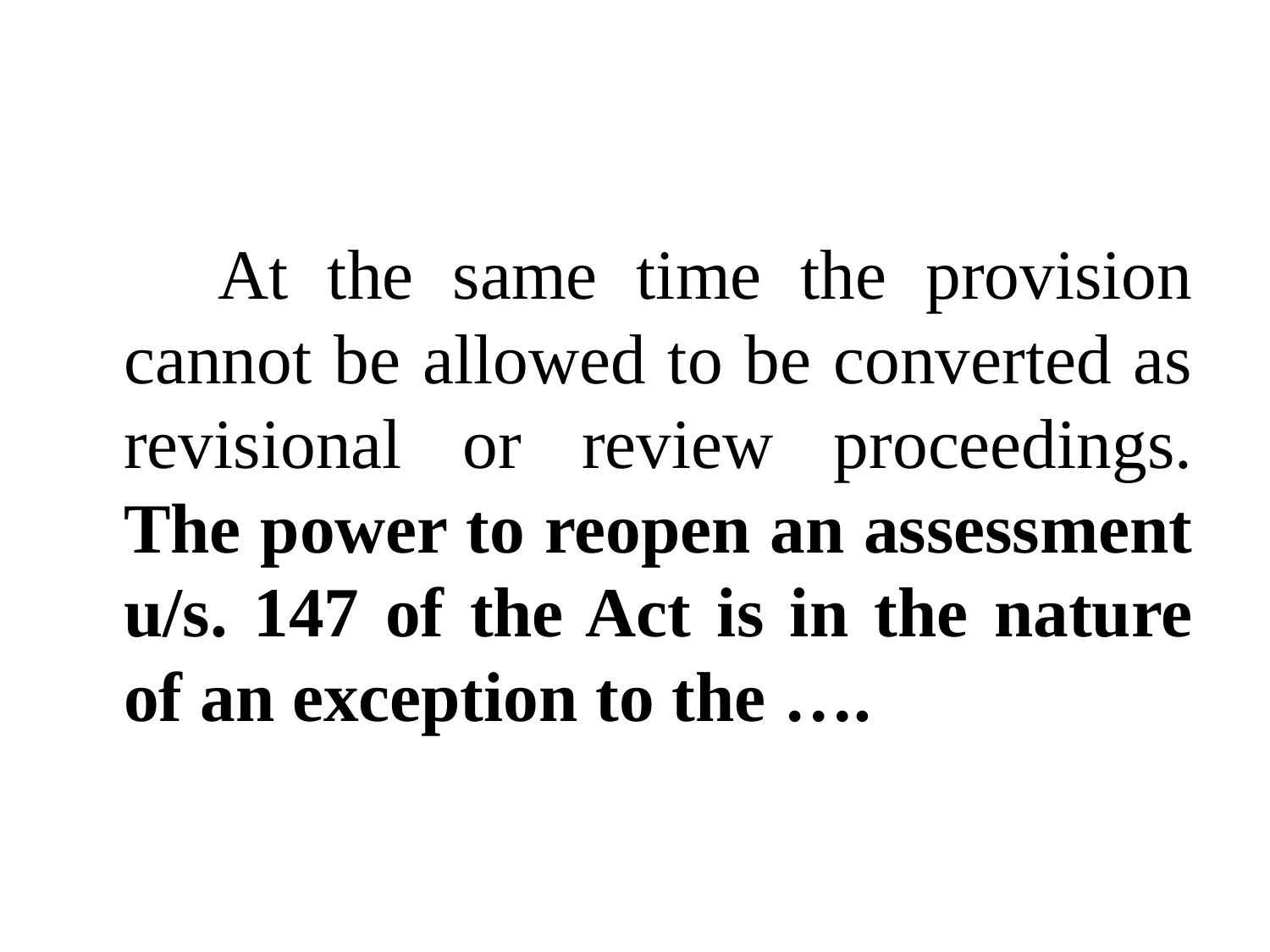

#
    At the same time the provision cannot be allowed to be converted as revisional or review proceedings. The power to reopen an assessment u/s. 147 of the Act is in the nature of an exception to the ….